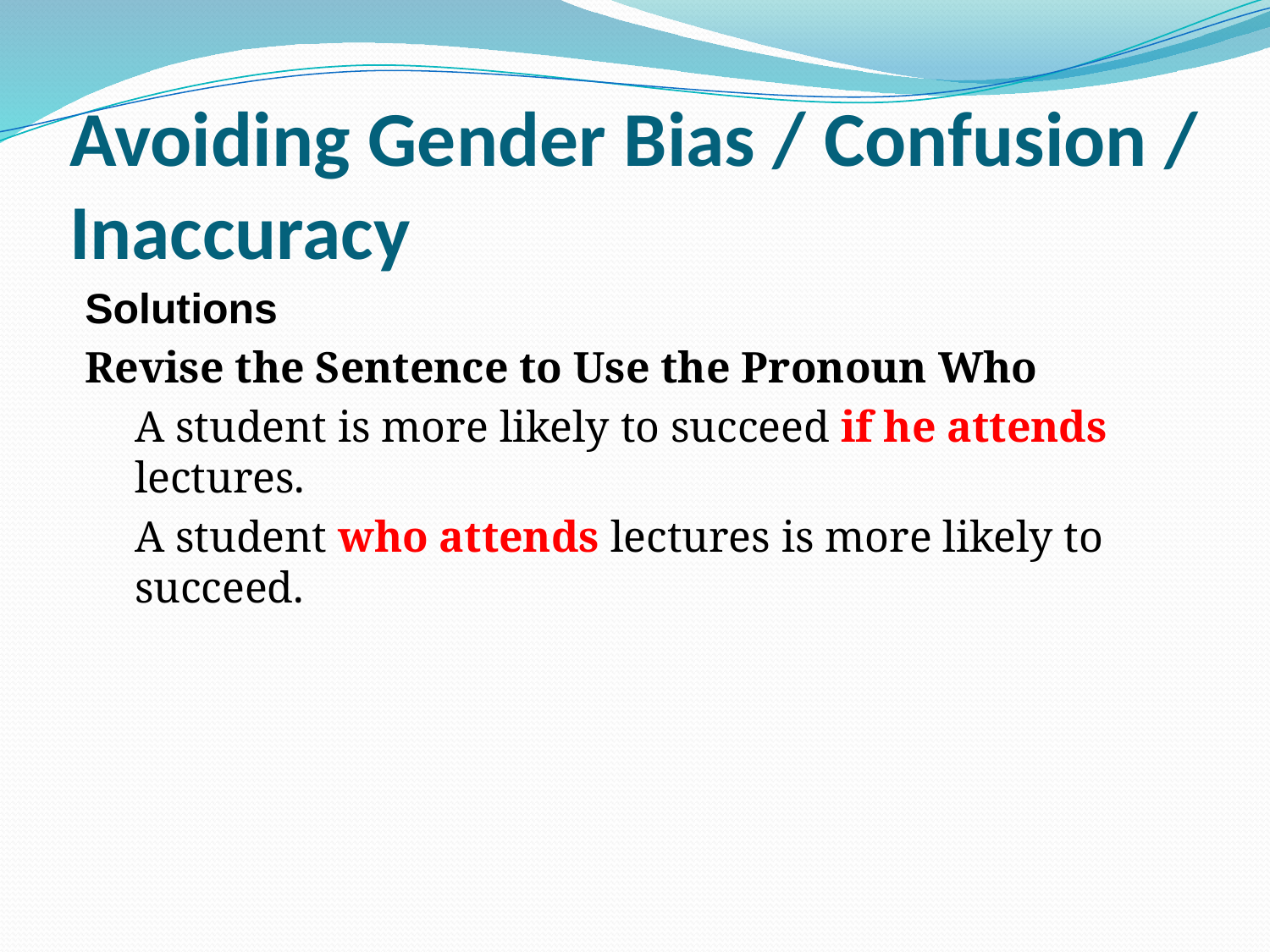

# Avoiding Gender Bias / Confusion / Inaccuracy
Solutions
Revise the Sentence to Use the Pronoun Who
A student is more likely to succeed if he attends lectures.
A student who attends lectures is more likely to succeed.